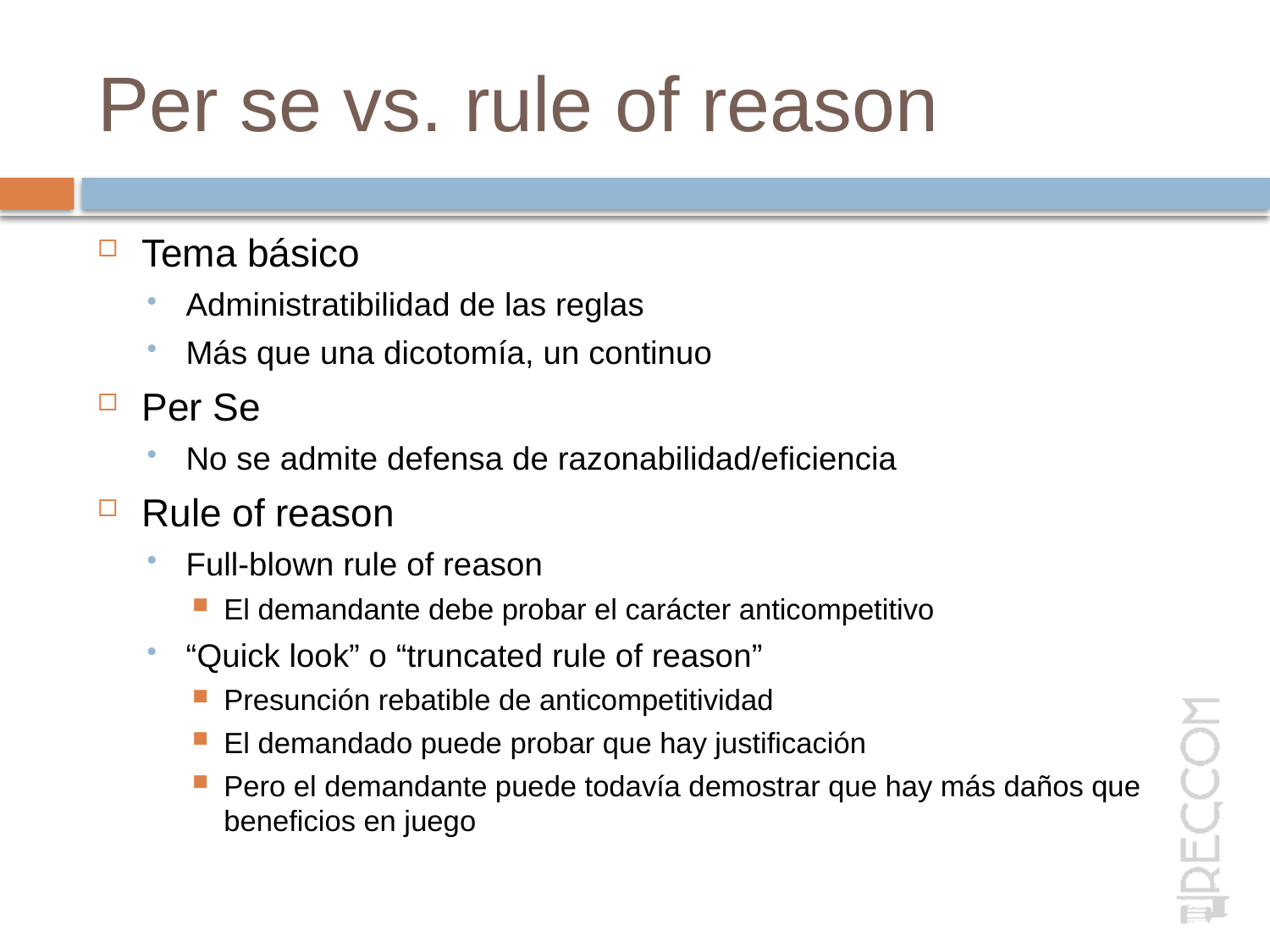

# Per se vs. rule of reason
Tema básico
Administratibilidad de las reglas
Más que una dicotomía, un continuo
Per Se
No se admite defensa de razonabilidad/eficiencia
Rule of reason
Full-blown rule of reason
El demandante debe probar el carácter anticompetitivo
“Quick look” o “truncated rule of reason”
Presunción rebatible de anticompetitividad
El demandado puede probar que hay justificación
Pero el demandante puede todavía demostrar que hay más daños que beneficios en juego